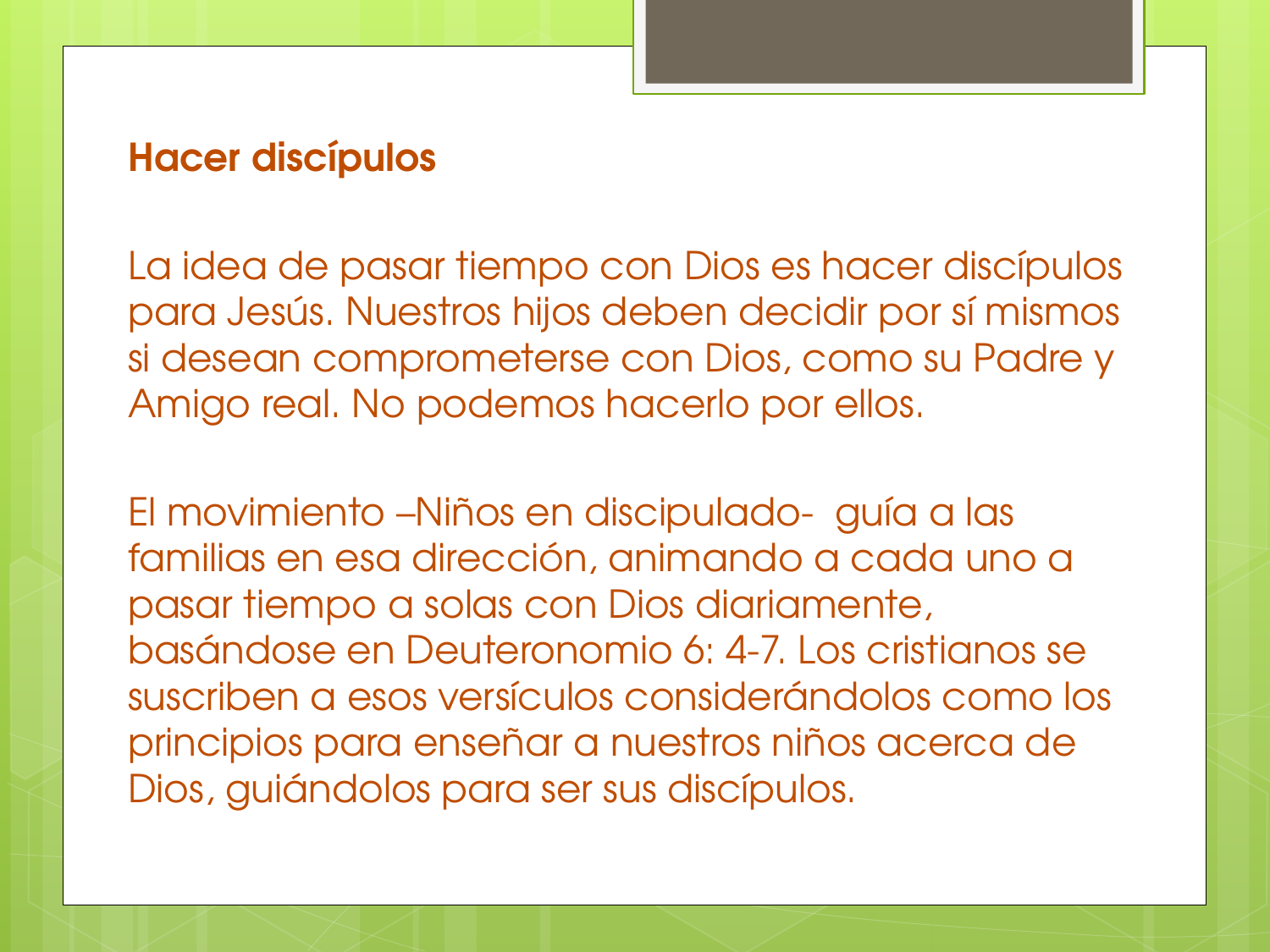

Hacer discípulos

La idea de pasar tiempo con Dios es hacer discípulos para Jesús. Nuestros hijos deben decidir por sí mismos si desean comprometerse con Dios, como su Padre y Amigo real. No podemos hacerlo por ellos.

El movimiento –Niños en discipulado-  guía a las familias en esa dirección, animando a cada uno a pasar tiempo a solas con Dios diariamente, basándose en Deuteronomio 6: 4-7. Los cristianos se suscriben a esos versículos considerándolos como los principios para enseñar a nuestros niños acerca de Dios, guiándolos para ser sus discípulos.